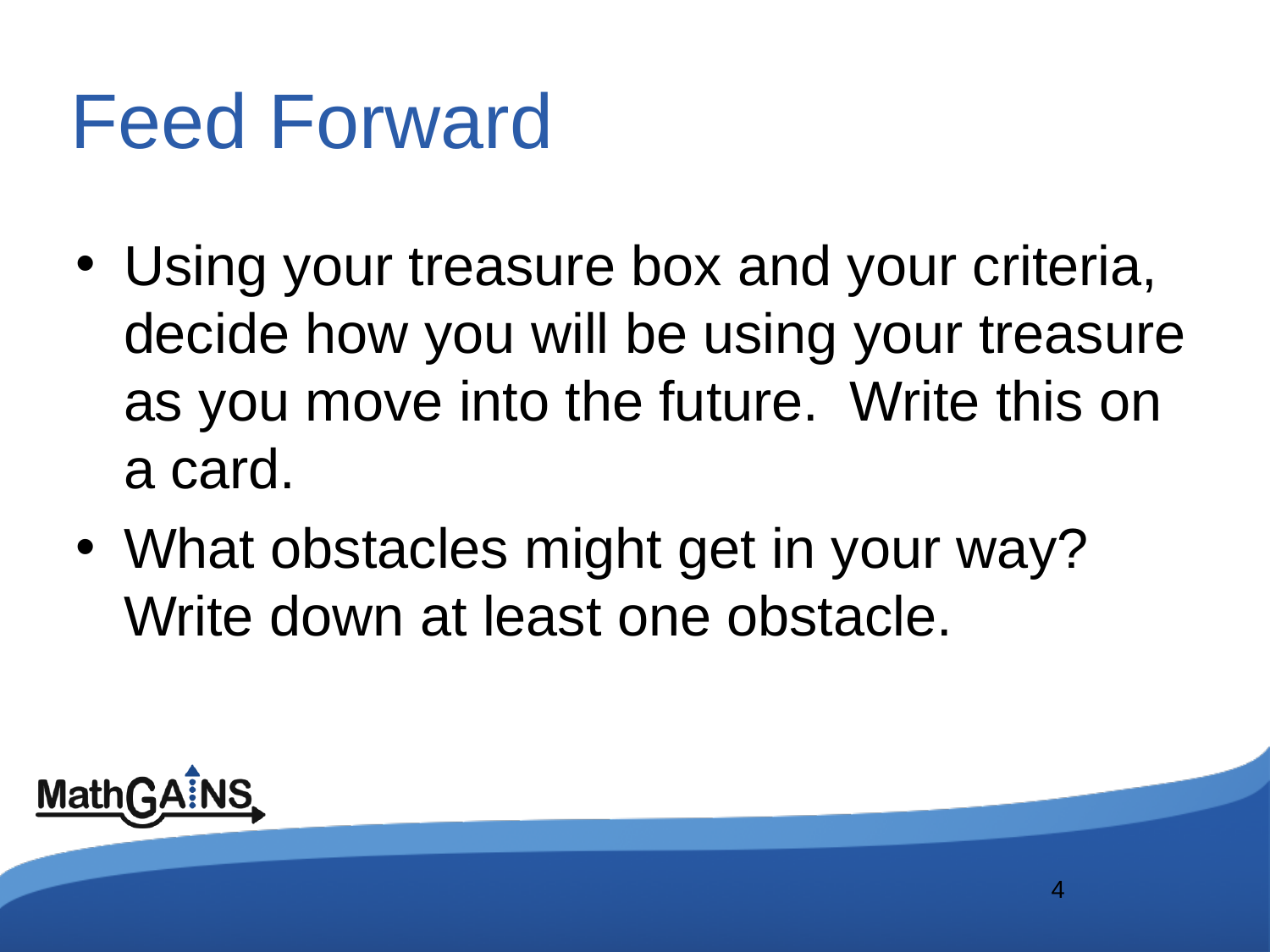

# Feed Forward
Using your treasure box and your criteria, decide how you will be using your treasure as you move into the future.  Write this on a card.
What obstacles might get in your way?  Write down at least one obstacle.

4